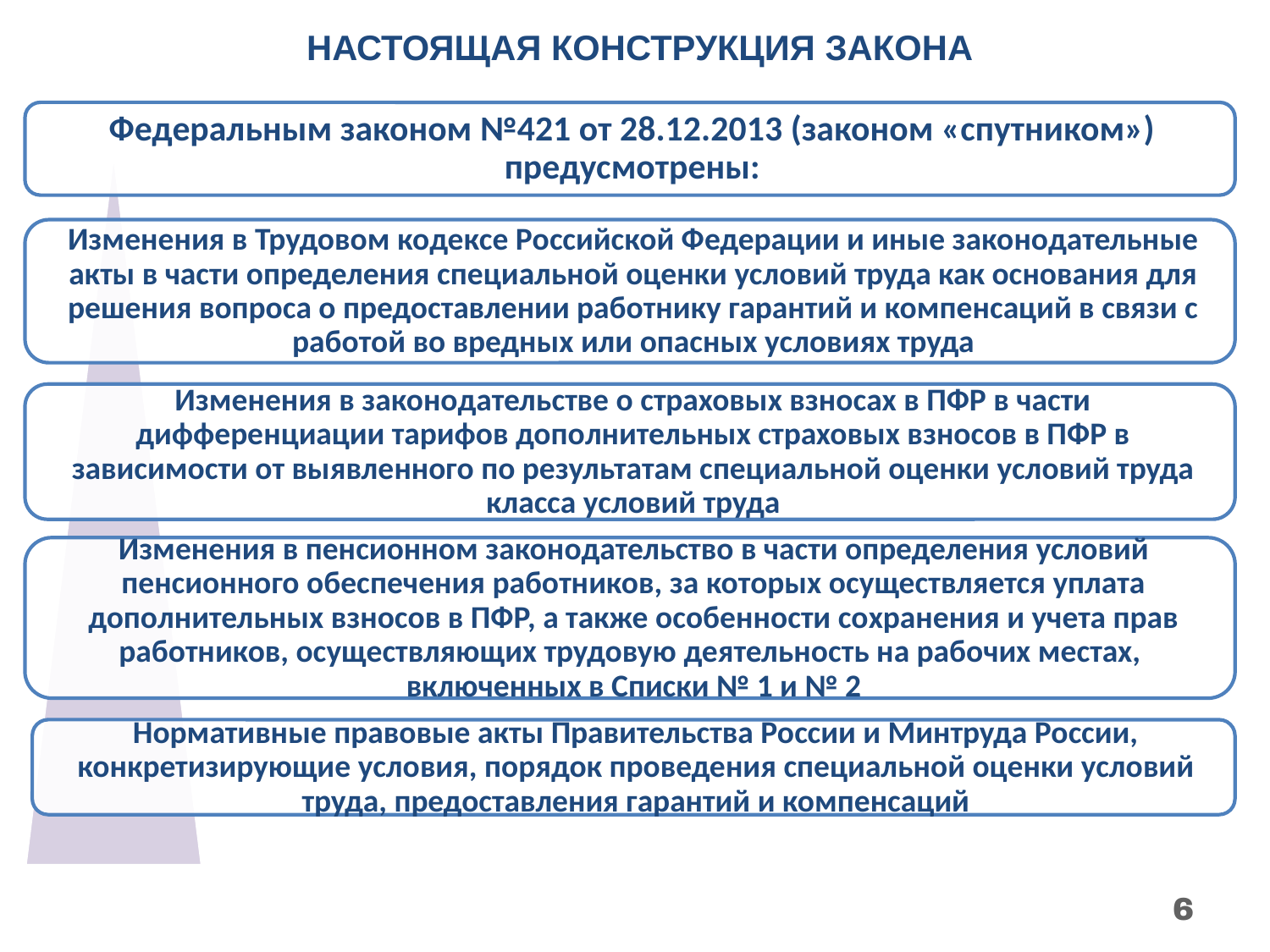

НАСТОЯЩАЯ КОНСТРУКЦИЯ ЗАКОНА
Федеральным законом №421 от 28.12.2013 (законом «спутником») предусмотрены:
Изменения в Трудовом кодексе Российской Федерации и иные законодательные акты в части определения специальной оценки условий труда как основания для решения вопроса о предоставлении работнику гарантий и компенсаций в связи с работой во вредных или опасных условиях труда
Изменения в законодательстве о страховых взносах в ПФР в части дифференциации тарифов дополнительных страховых взносов в ПФР в зависимости от выявленного по результатам специальной оценки условий труда класса условий труда
Изменения в пенсионном законодательство в части определения условий пенсионного обеспечения работников, за которых осуществляется уплата дополнительных взносов в ПФР, а также особенности сохранения и учета прав работников, осуществляющих трудовую деятельность на рабочих местах,
включенных в Списки № 1 и № 2
Нормативные правовые акты Правительства России и Минтруда России, конкретизирующие условия, порядок проведения специальной оценки условий труда, предоставления гарантий и компенсаций
6